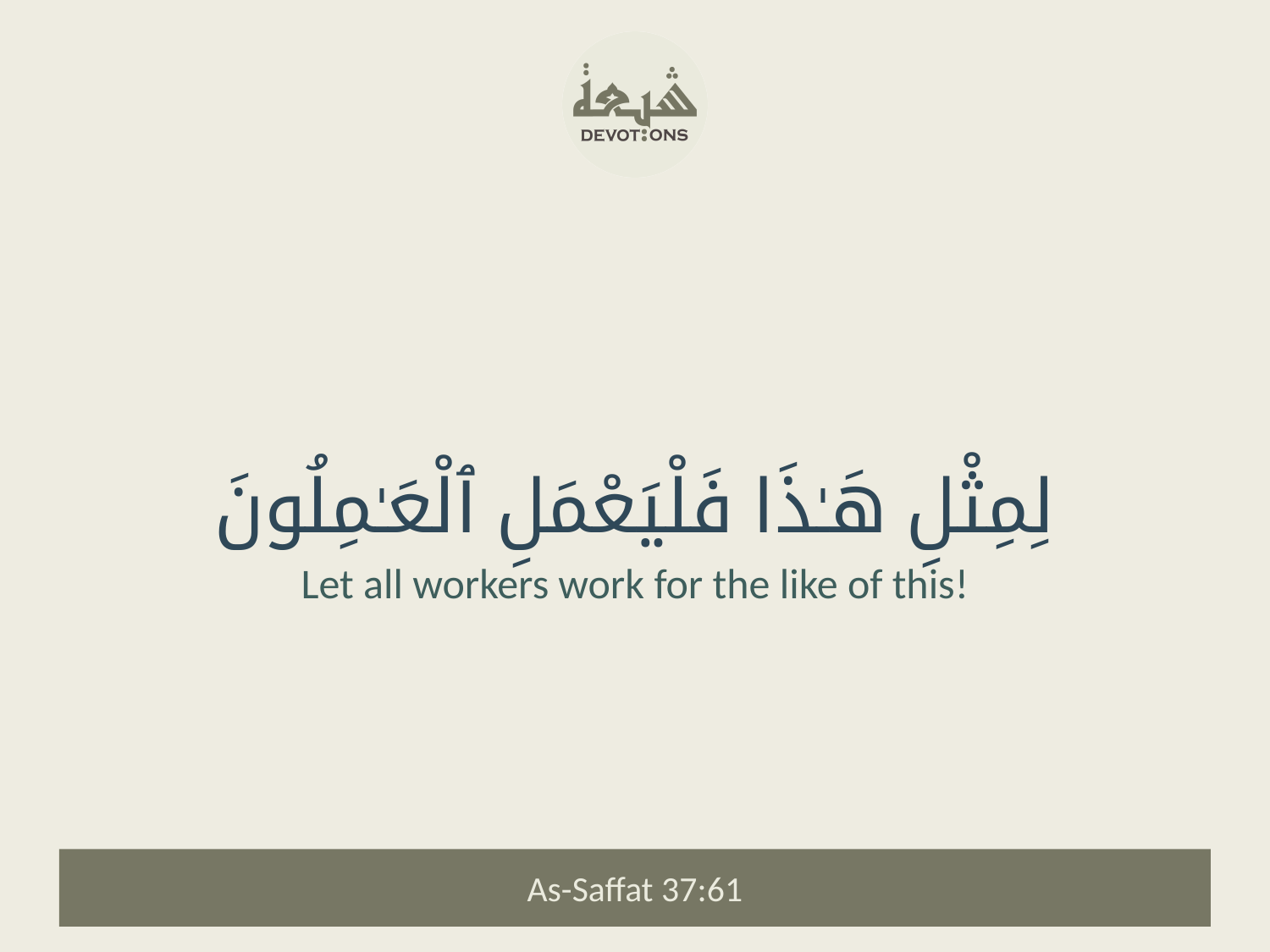

لِمِثْلِ هَـٰذَا فَلْيَعْمَلِ ٱلْعَـٰمِلُونَ
Let all workers work for the like of this!
As-Saffat 37:61